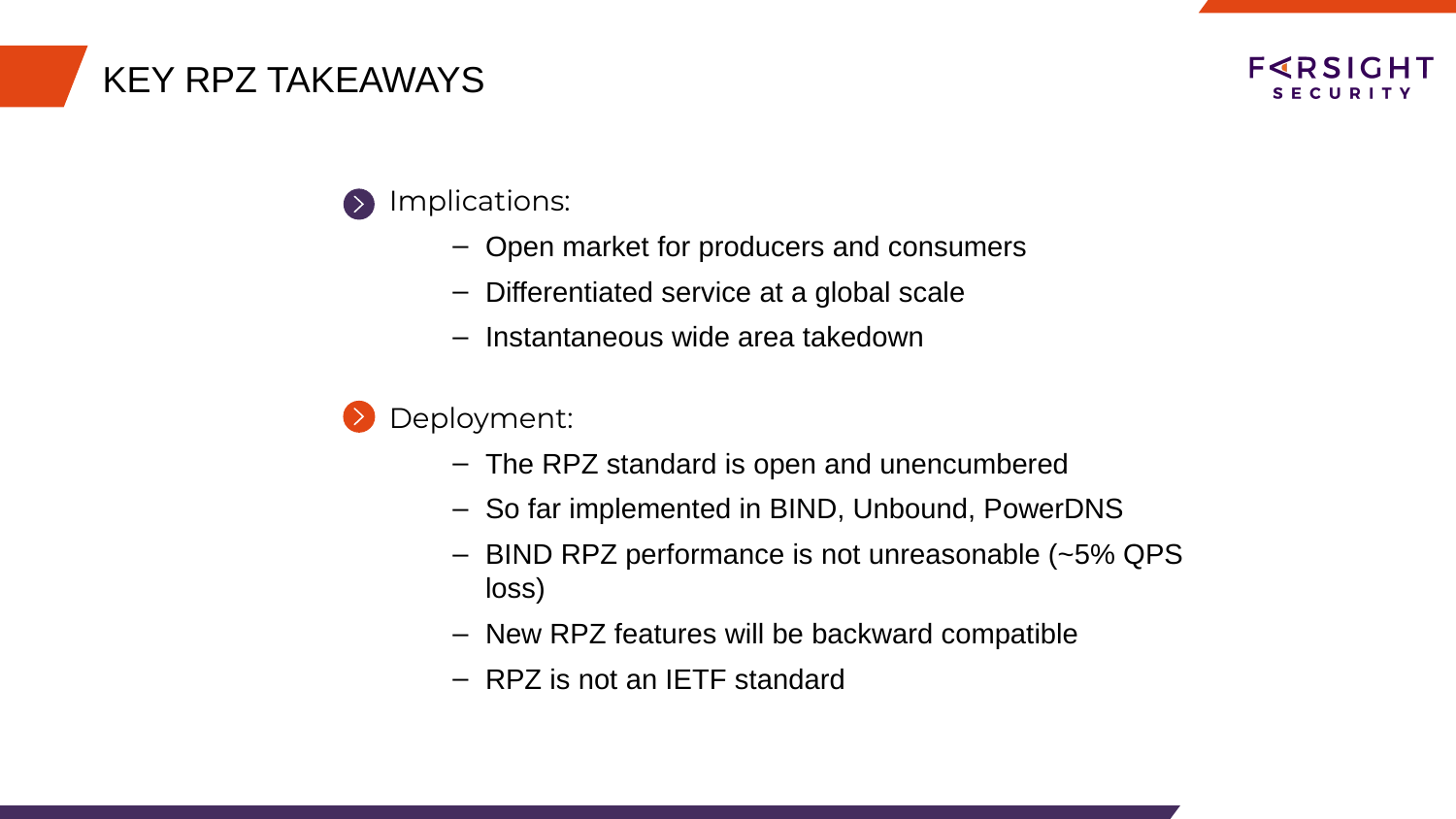

# KEY RPZ TAKEAWAYS
Implications:
Open market for producers and consumers
Differentiated service at a global scale
Instantaneous wide area takedown
Deployment:
The RPZ standard is open and unencumbered
So far implemented in BIND, Unbound, PowerDNS
BIND RPZ performance is not unreasonable (~5% QPS loss)
New RPZ features will be backward compatible
RPZ is not an IETF standard